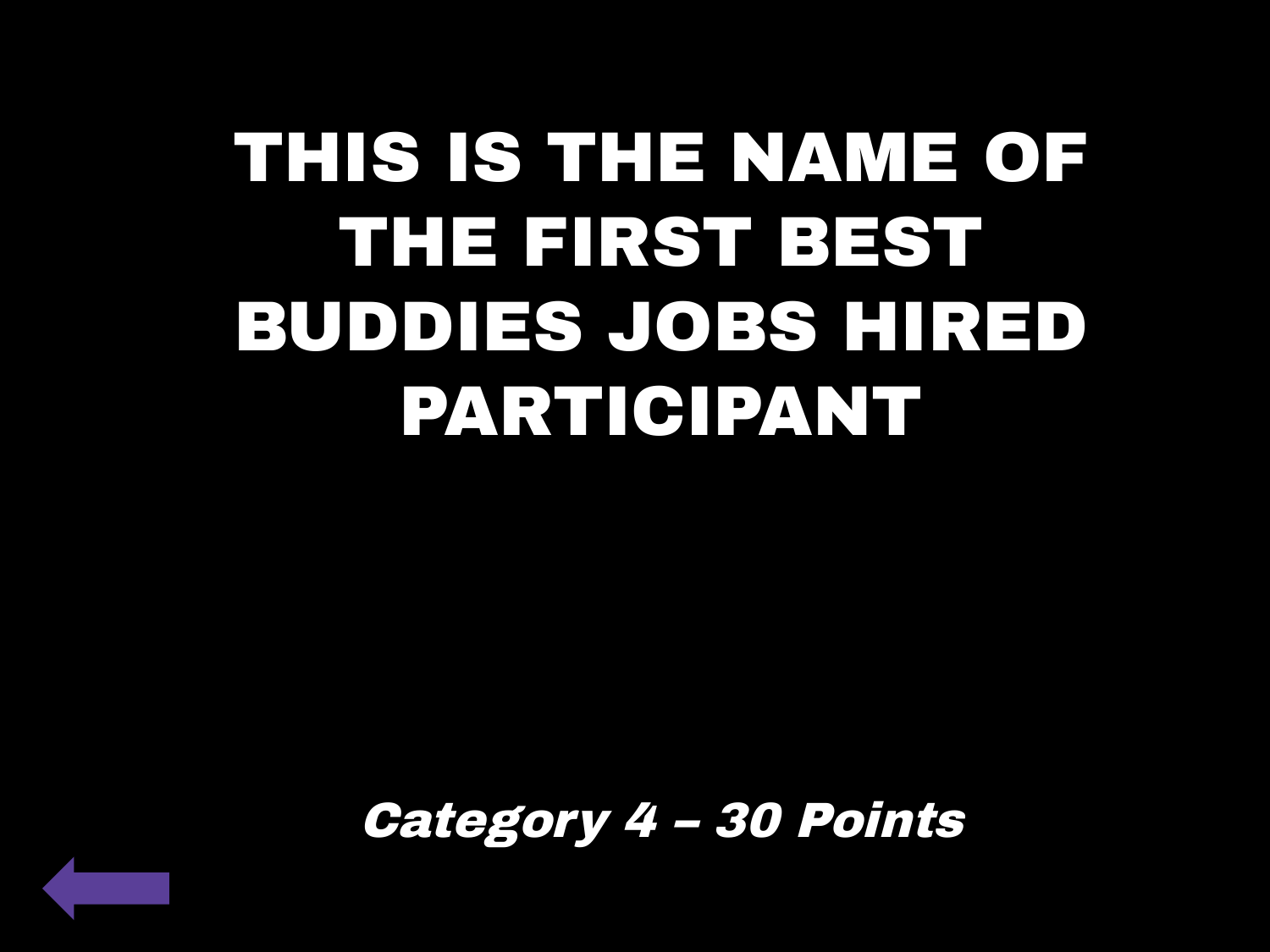

THIS IS THE NAME OF THE FIRST BEST BUDDIES JOBS HIRED PARTICIPANT

Category 4 – 30 Points